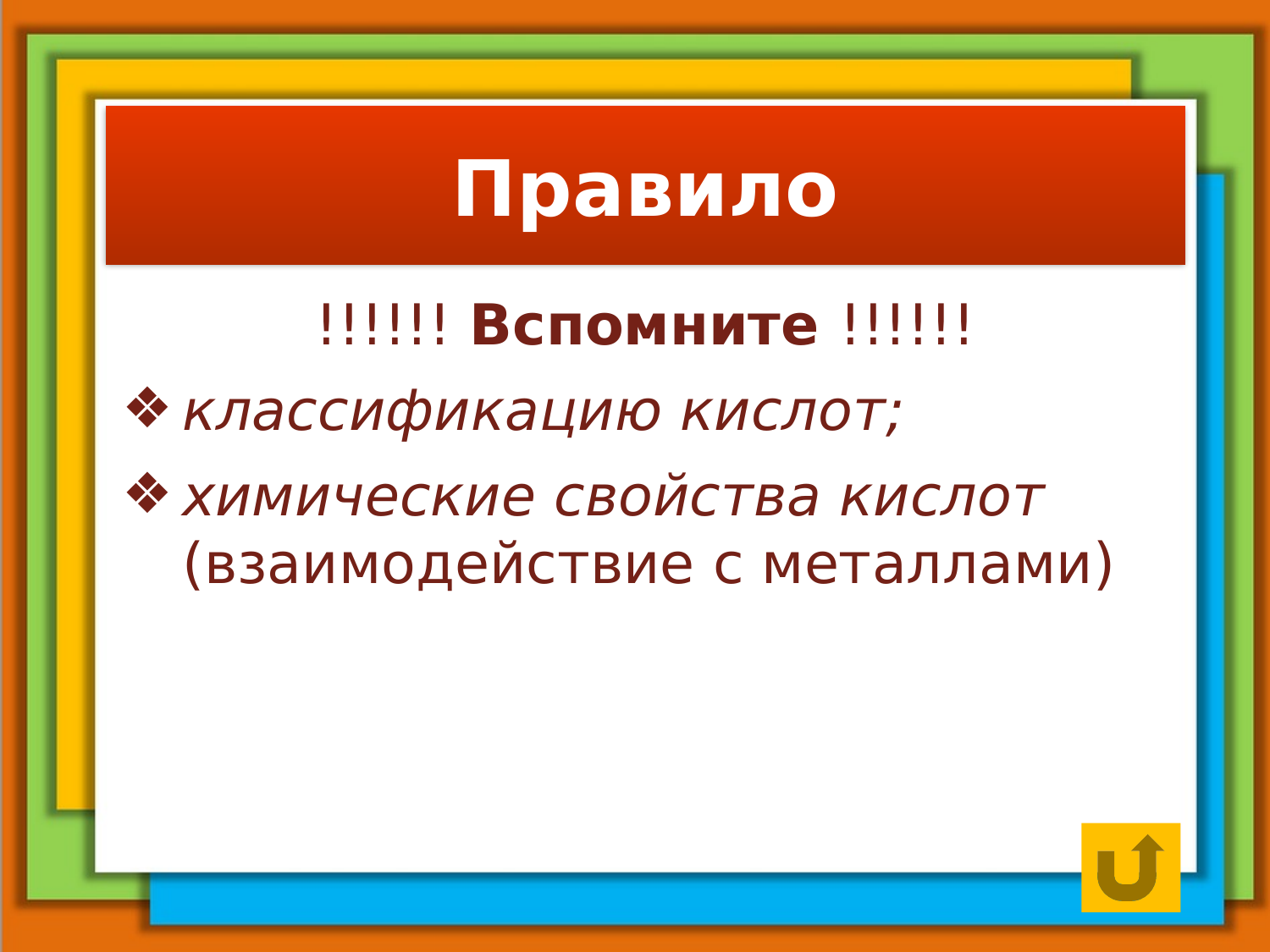

# Правило
!!!!!! Вспомните !!!!!!
классификацию кислот;
химические свойства кислот (взаимодействие с металлами)